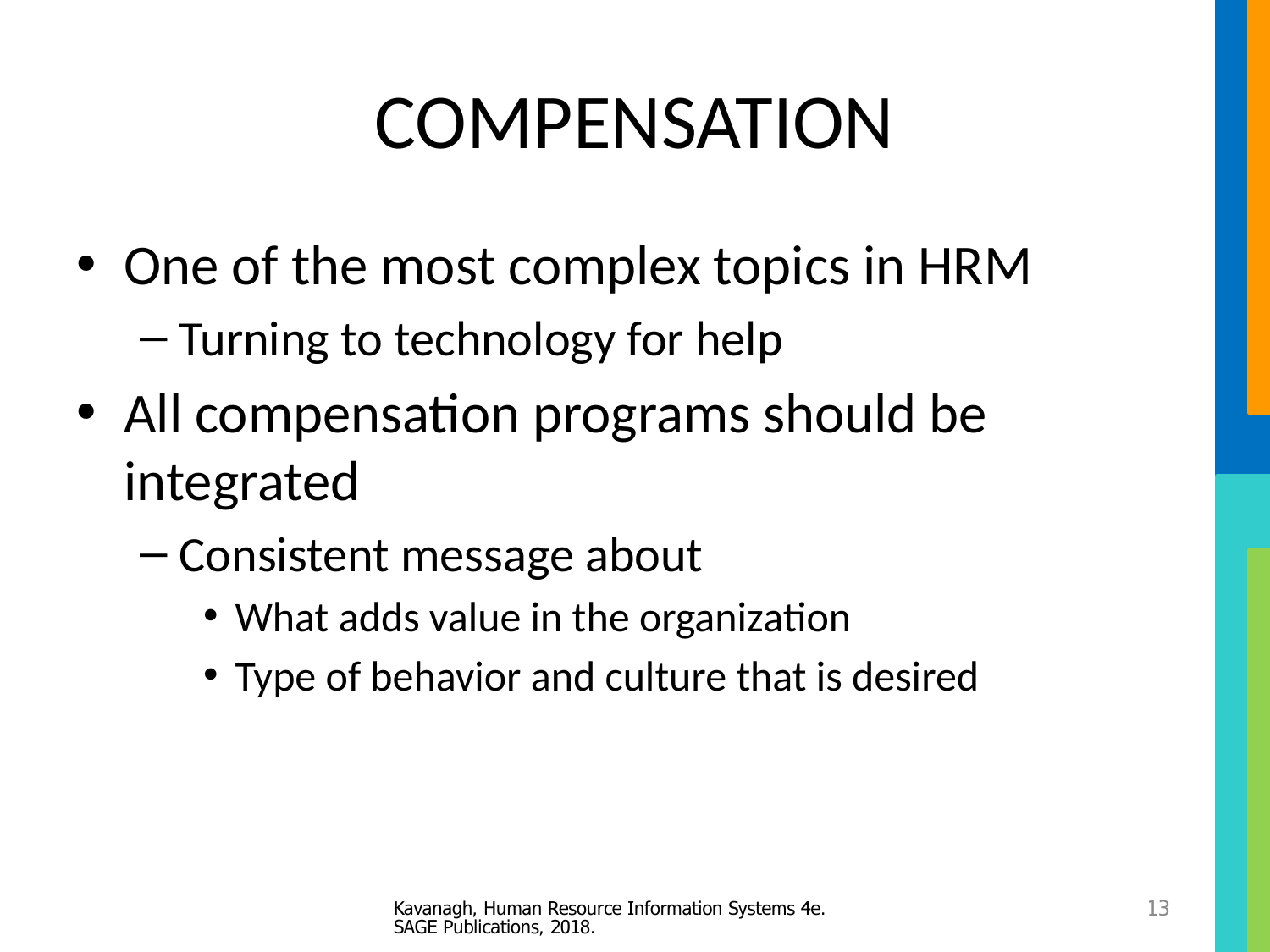

# COMPENSATION
One of the most complex topics in HRM
Turning to technology for help
All compensation programs should be integrated
Consistent message about
What adds value in the organization
Type of behavior and culture that is desired
Kavanagh, Human Resource Information Systems 4e. SAGE Publications, 2018.
13